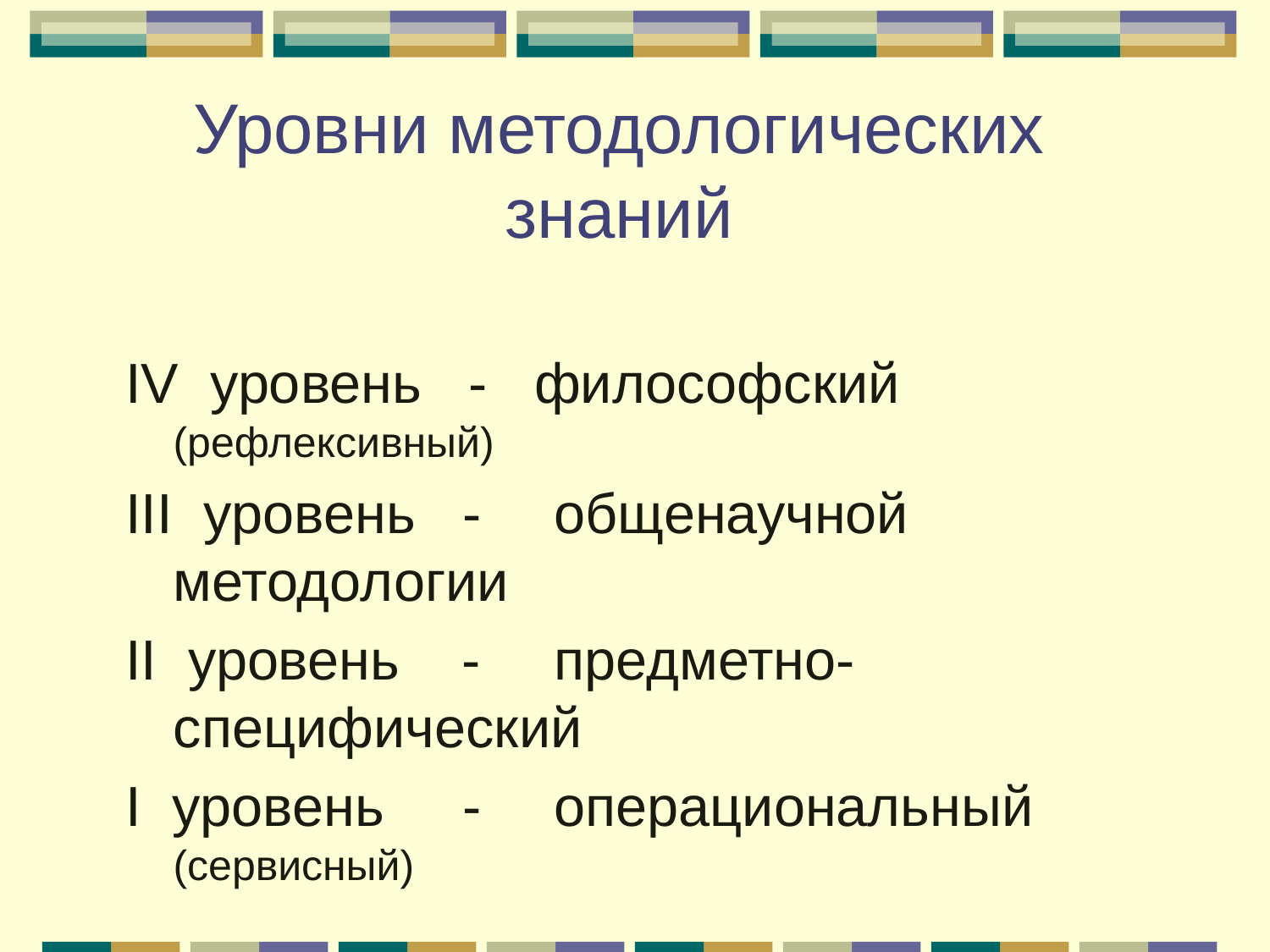

# Уровни методологических знаний

IV  уровень   -   философский   (рефлексивный)
III  уровень   - 	общенаучной методологии
II  уровень    - 	предметно-специфический
I  уровень     - 	операциональный   (сервисный)